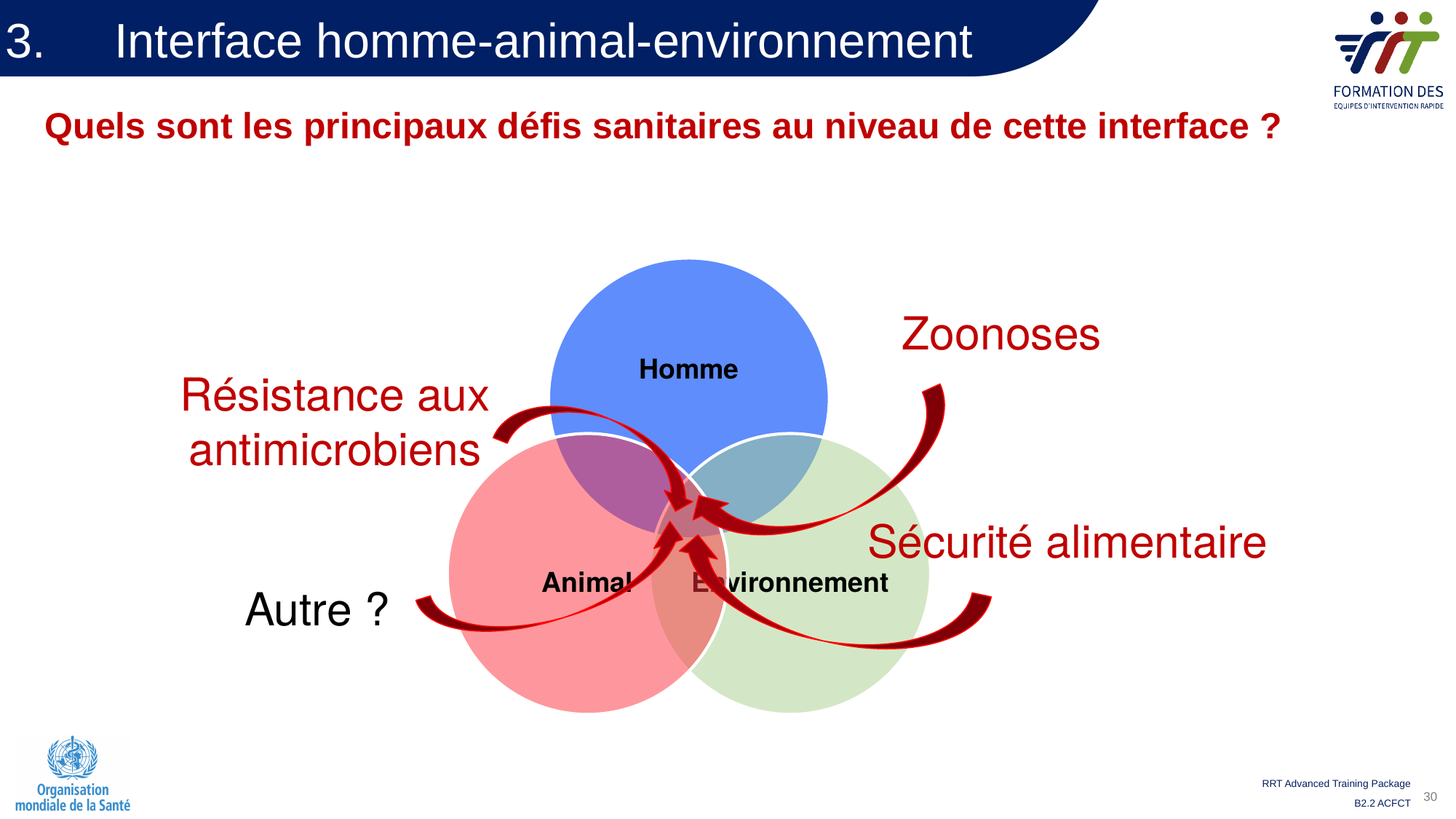

3.	Interface homme-animal-environnement
Quels sont les principaux défis sanitaires au niveau de cette interface ?
Homme
Environnement
Animal
Zoonoses
Résistance aux antimicrobiens

Sécurité alimentaire

Autre ?